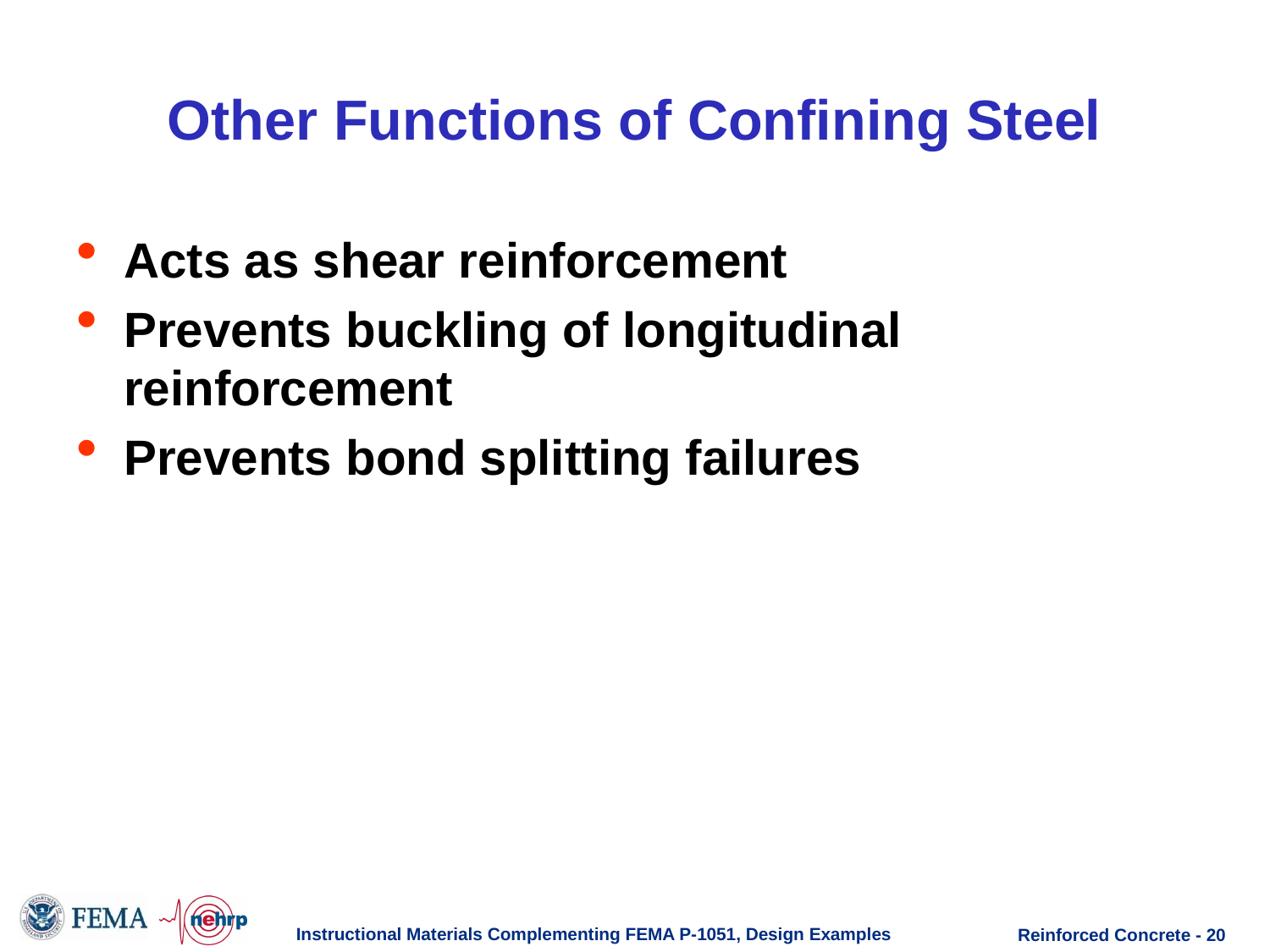

# Other Functions of Confining Steel
Acts as shear reinforcement
Prevents buckling of longitudinal reinforcement
Prevents bond splitting failures
Instructional Materials Complementing FEMA P-1051, Design Examples